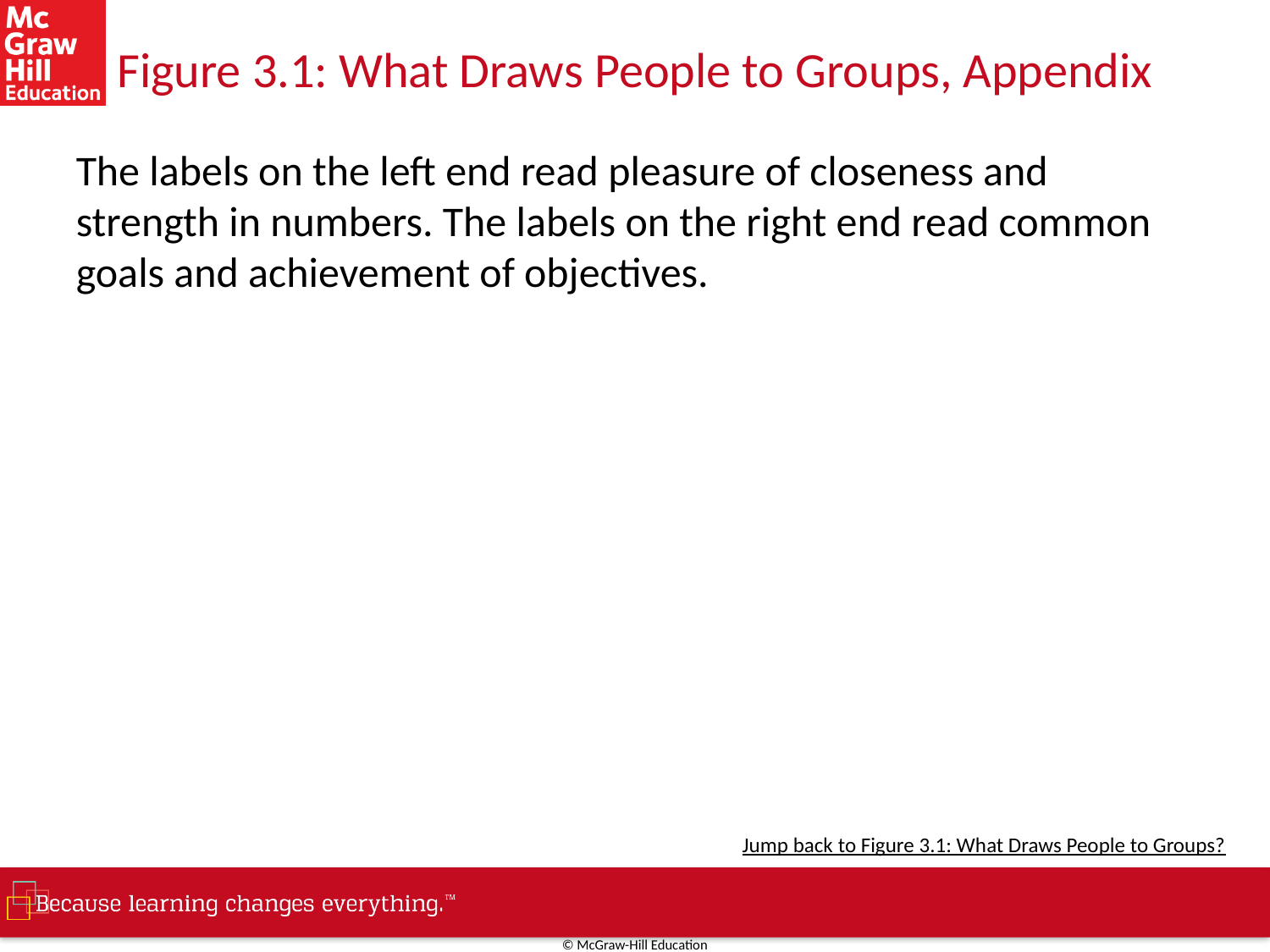

# Figure 3.1: What Draws People to Groups, Appendix
The labels on the left end read pleasure of closeness and strength in numbers. The labels on the right end read common goals and achievement of objectives.
Jump back to Figure 3.1: What Draws People to Groups?